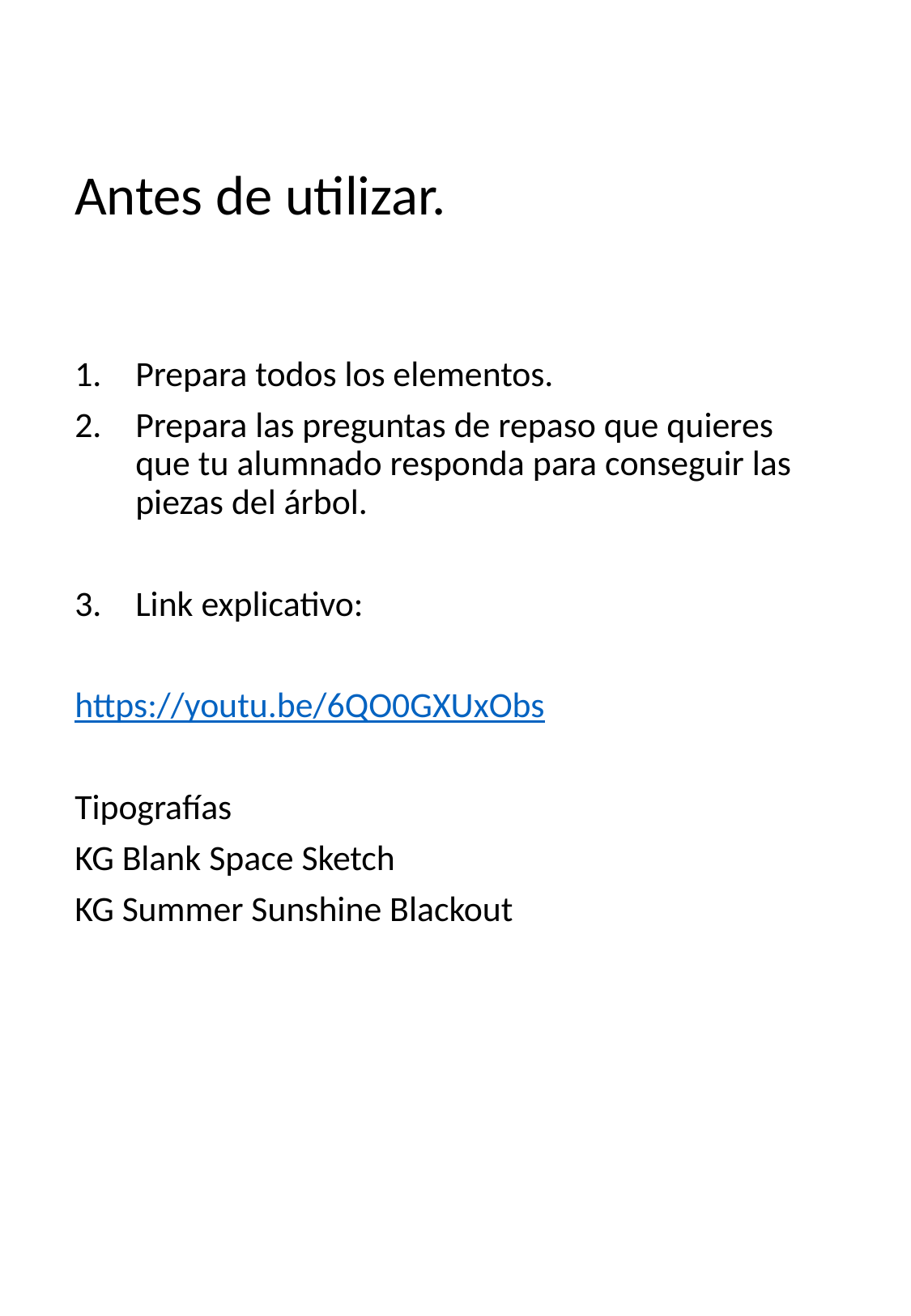

# Antes de utilizar.
Prepara todos los elementos.
Prepara las preguntas de repaso que quieres que tu alumnado responda para conseguir las piezas del árbol.

Link explicativo:

https://youtu.be/6QO0GXUxObs

Tipografías
KG Blank Space Sketch
KG Summer Sunshine Blackout